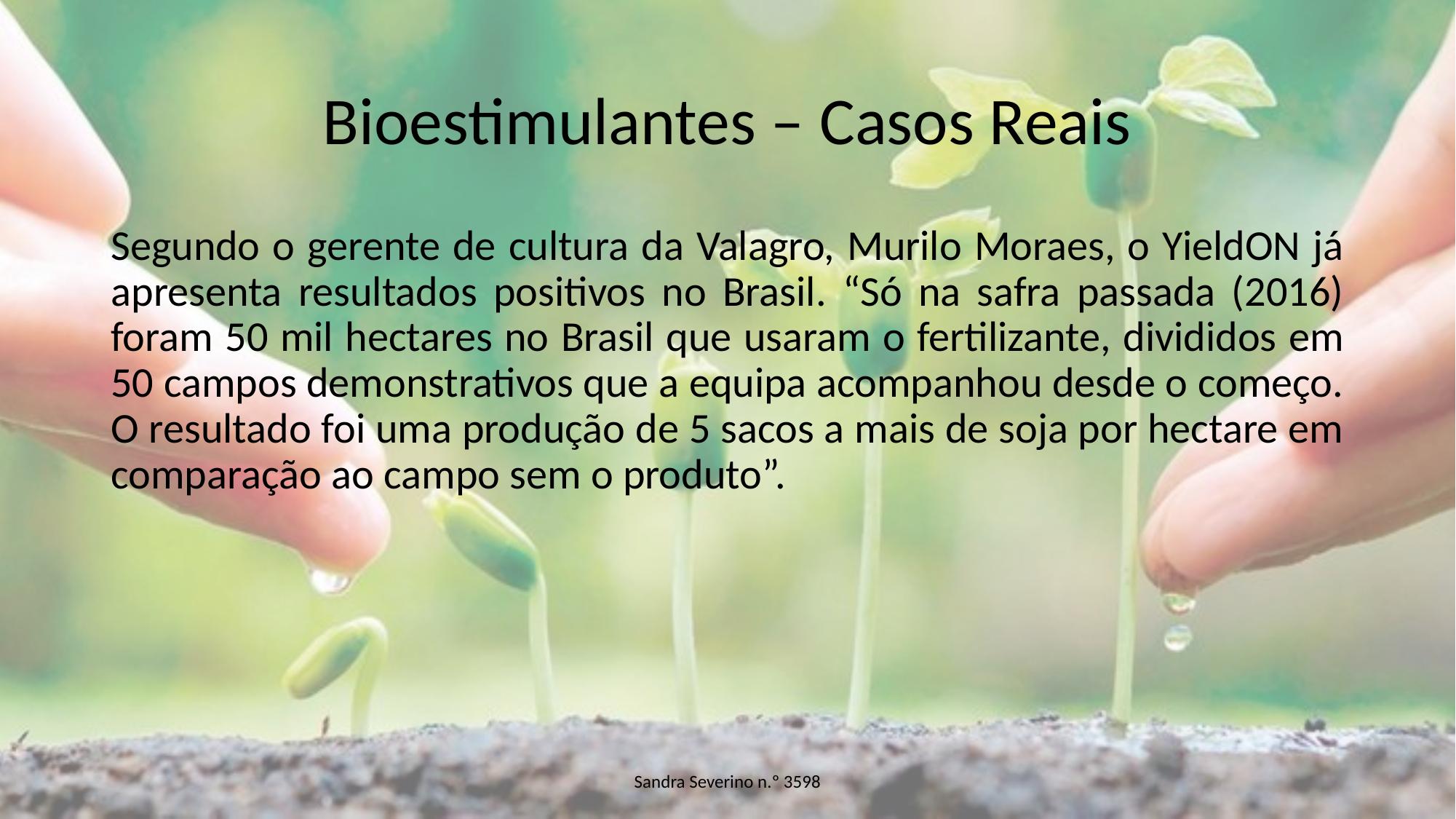

# Bioestimulantes – Casos Reais
Segundo o gerente de cultura da Valagro, Murilo Moraes, o YieldON já apresenta resultados positivos no Brasil. “Só na safra passada (2016) foram 50 mil hectares no Brasil que usaram o fertilizante, divididos em 50 campos demonstrativos que a equipa acompanhou desde o começo. O resultado foi uma produção de 5 sacos a mais de soja por hectare em comparação ao campo sem o produto”.

Sandra Severino n.º 3598